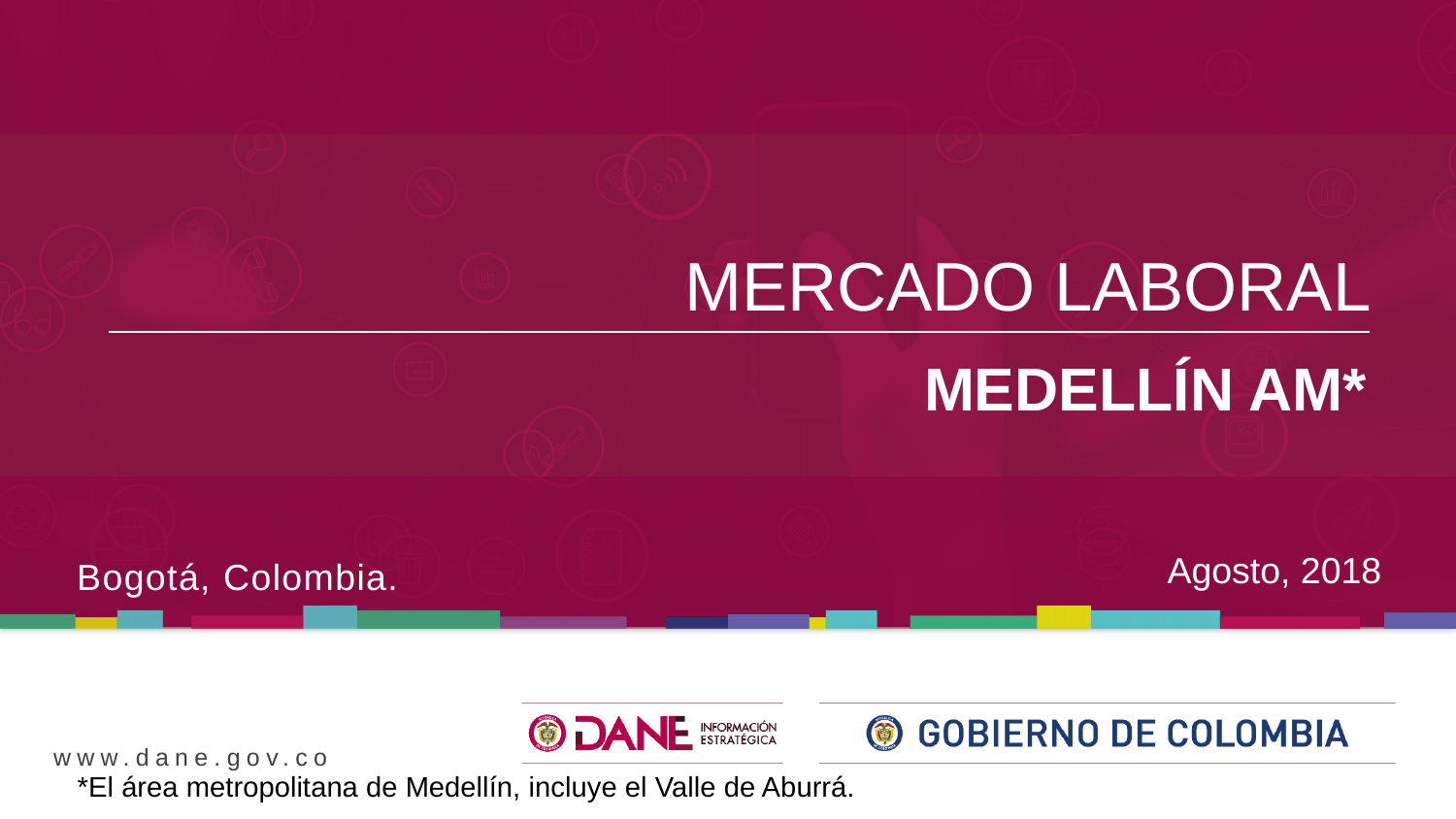

MERCADO LABORAL
MEDELLÍN AM*
Bogotá, Colombia.
Agosto, 2018
*El área metropolitana de Medellín, incluye el Valle de Aburrá.